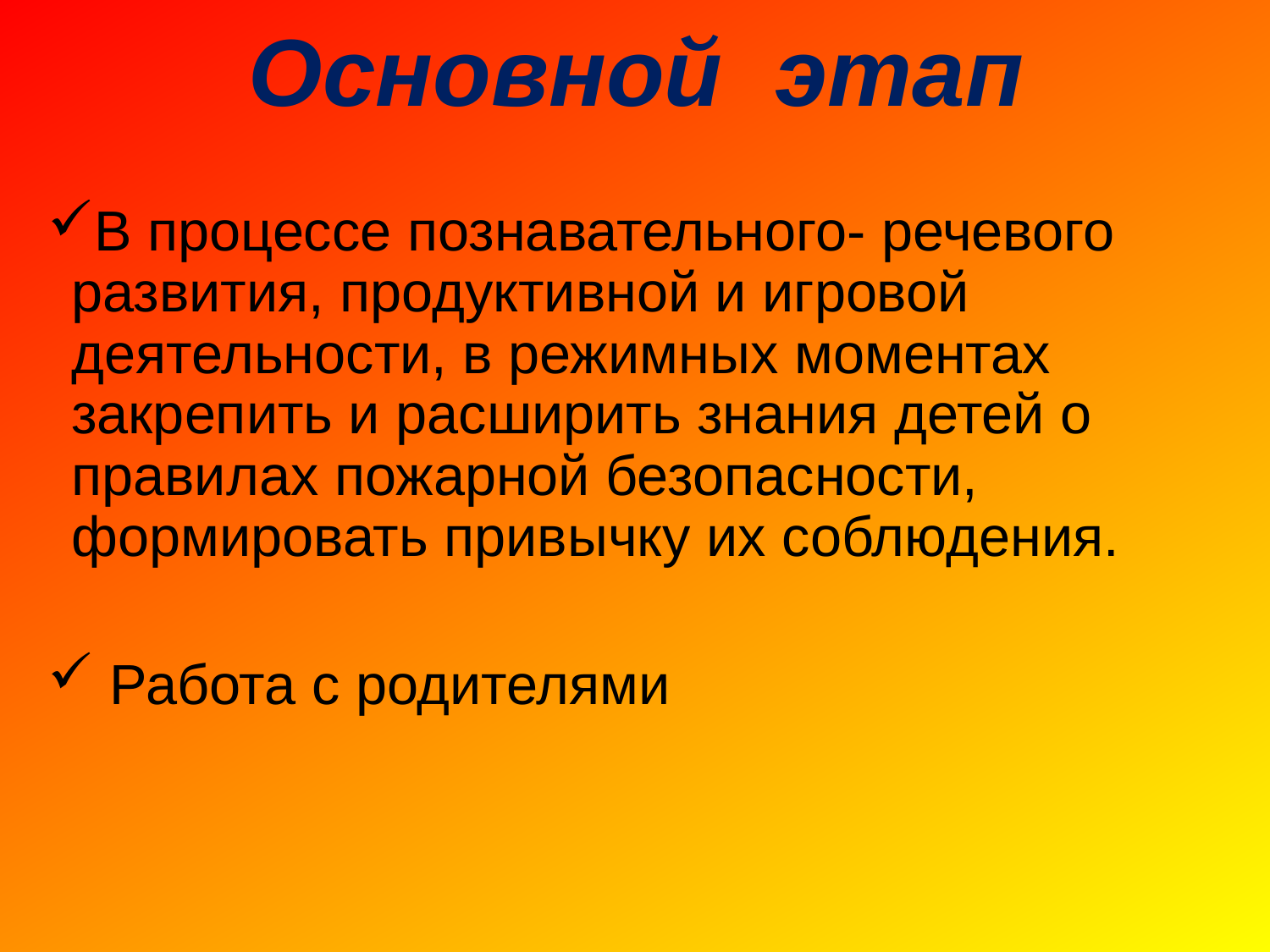

# Основной  этап
В процессе познавательного- речевого развития, продуктивной и игровой деятельности, в режимных моментах закрепить и расширить знания детей о правилах пожарной безопасности, формировать привычку их соблюдения.

 Работа с родителями